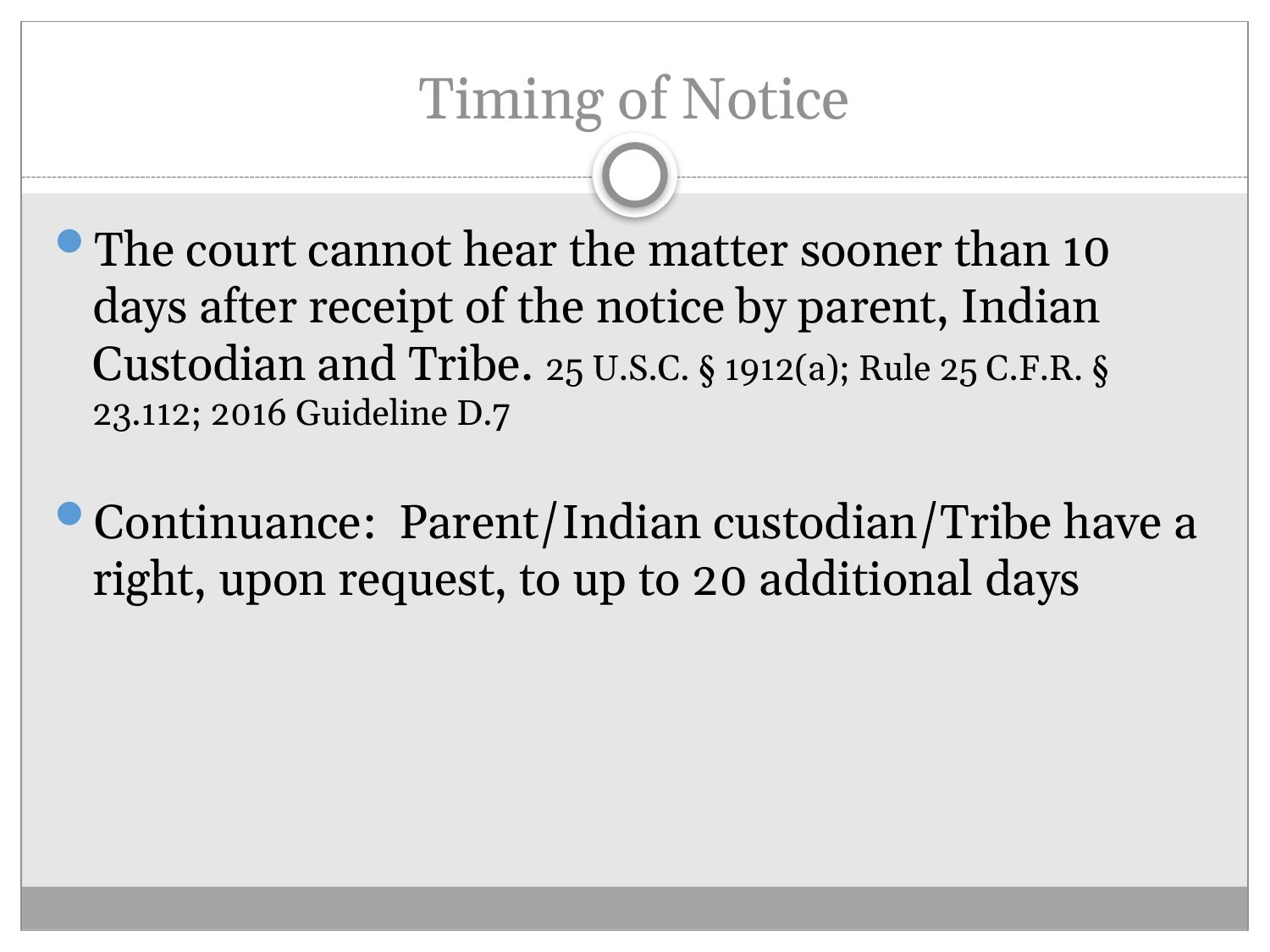

# Timing of Notice
The court cannot hear the matter sooner than 10 days after receipt of the notice by parent, Indian Custodian and Tribe. 25 U.S.C. § 1912(a); Rule 25 C.F.R. § 23.112; 2016 Guideline D.7

Continuance:  Parent/Indian custodian/Tribe have a right, upon request, to up to 20 additional days